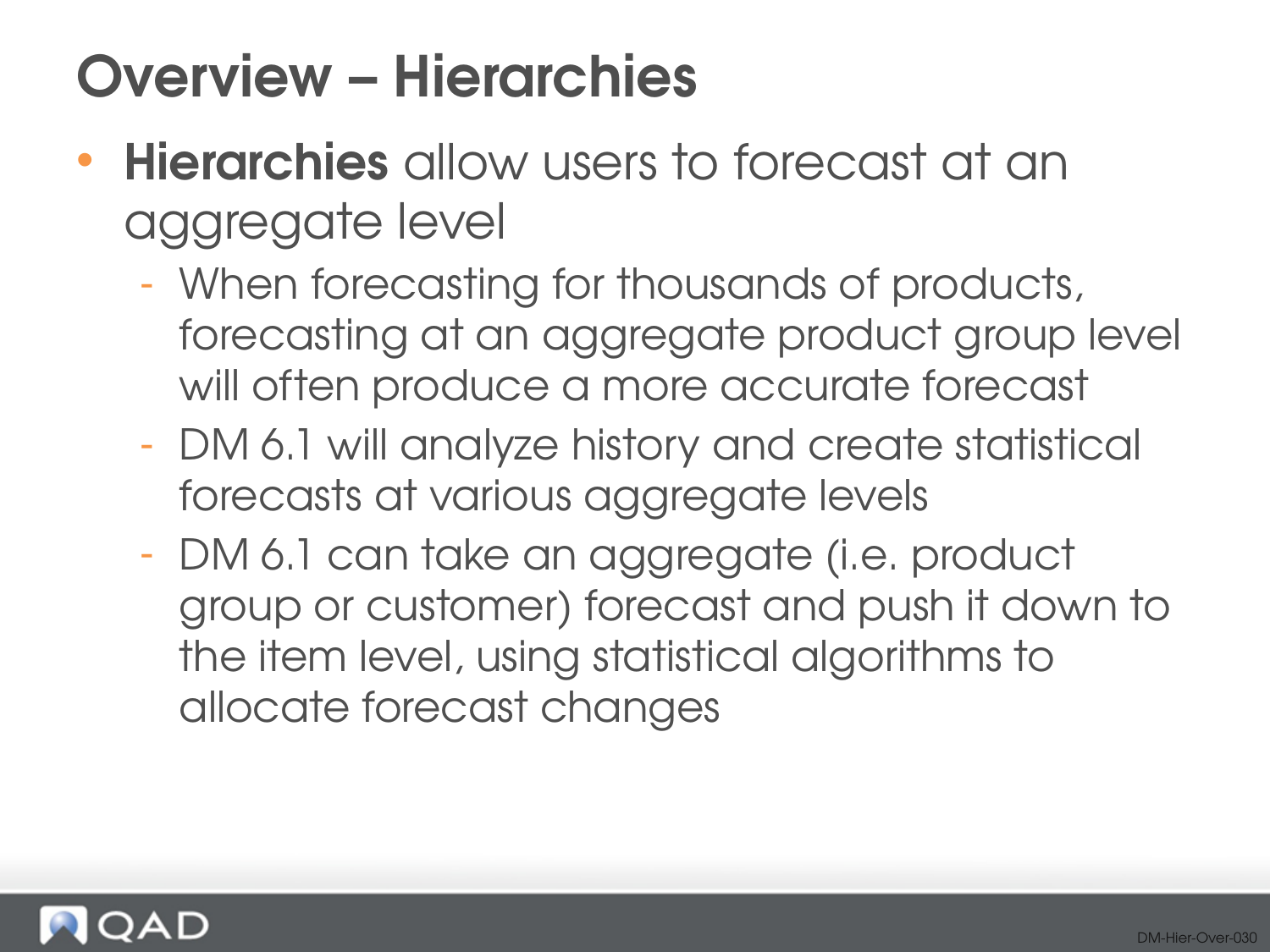

# Overview – Hierarchies
Hierarchies allow users to forecast at an aggregate level
When forecasting for thousands of products, forecasting at an aggregate product group level will often produce a more accurate forecast
DM 6.1 will analyze history and create statistical forecasts at various aggregate levels
DM 6.1 can take an aggregate (i.e. product group or customer) forecast and push it down to the item level, using statistical algorithms to allocate forecast changes

DM-Hier-Over-030